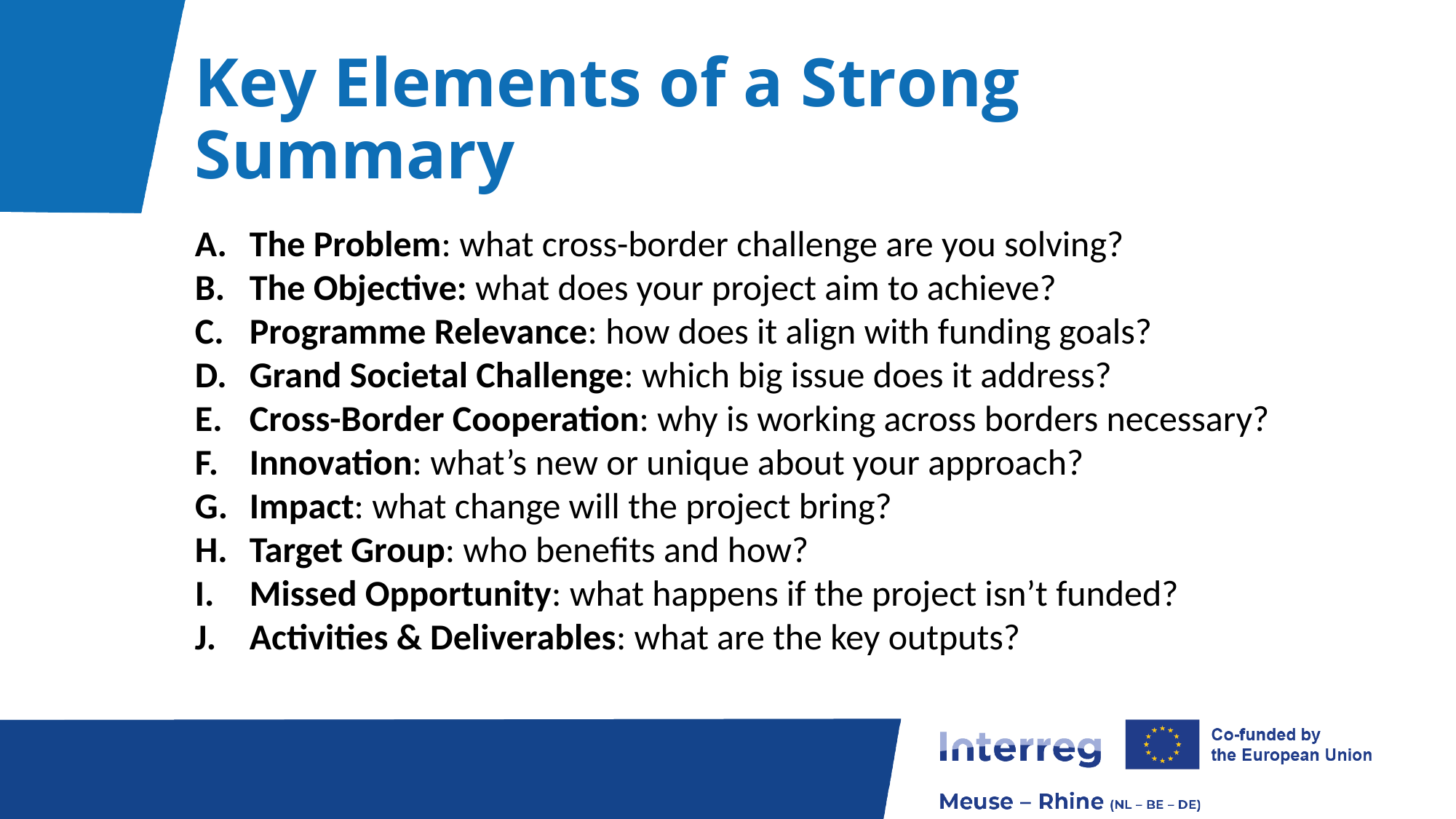

# Key Elements of a Strong Summary
The Problem: what cross-border challenge are you solving?
The Objective: what does your project aim to achieve?
Programme Relevance: how does it align with funding goals?
Grand Societal Challenge: which big issue does it address?
Cross-Border Cooperation: why is working across borders necessary?
Innovation: what’s new or unique about your approach?
Impact: what change will the project bring?
Target Group: who benefits and how?
Missed Opportunity: what happens if the project isn’t funded?
Activities & Deliverables: what are the key outputs?